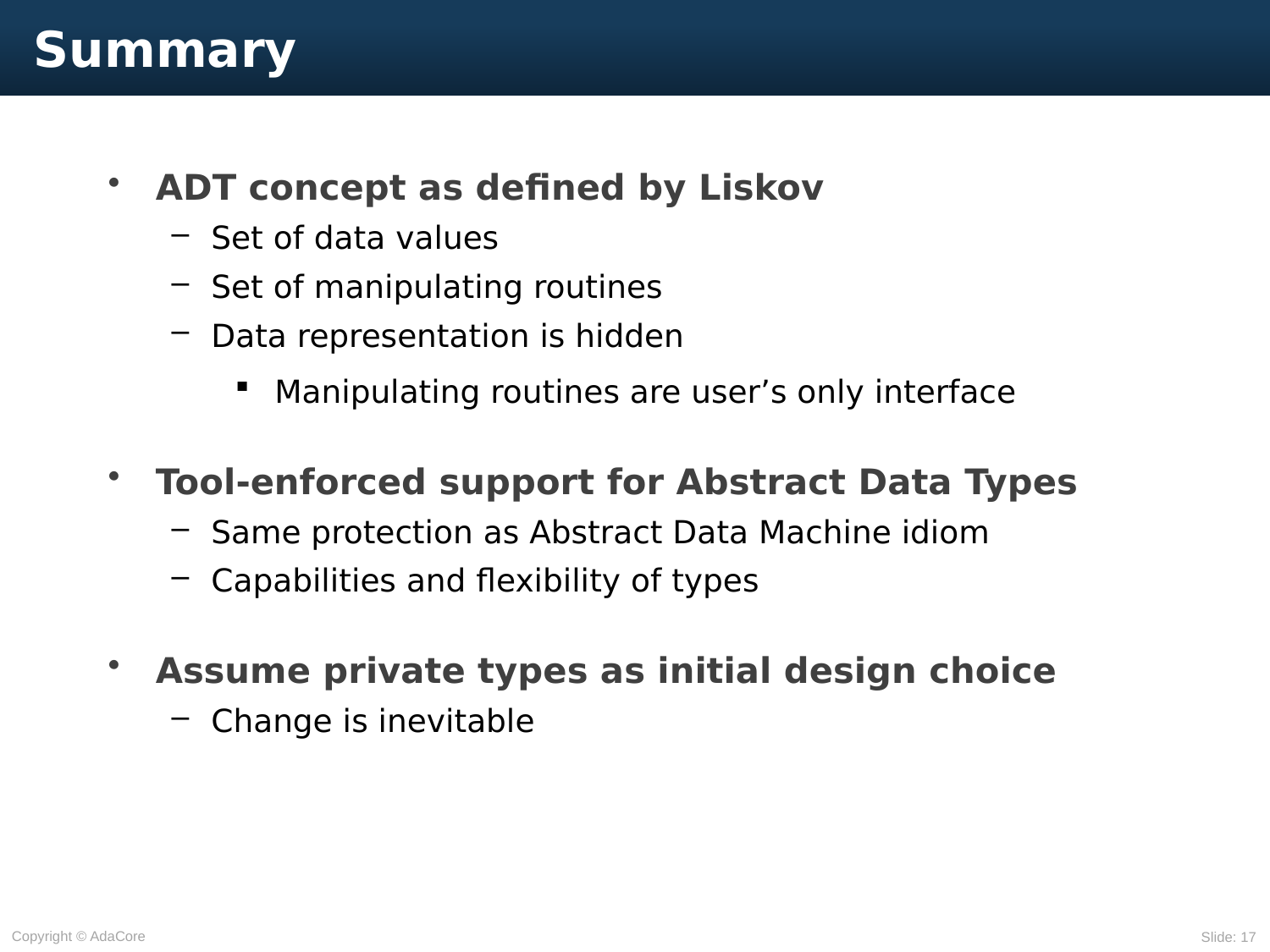

# Summary
ADT concept as defined by Liskov
Set of data values
Set of manipulating routines
Data representation is hidden
Manipulating routines are user’s only interface
Tool-enforced support for Abstract Data Types
Same protection as Abstract Data Machine idiom
Capabilities and flexibility of types
Assume private types as initial design choice
Change is inevitable